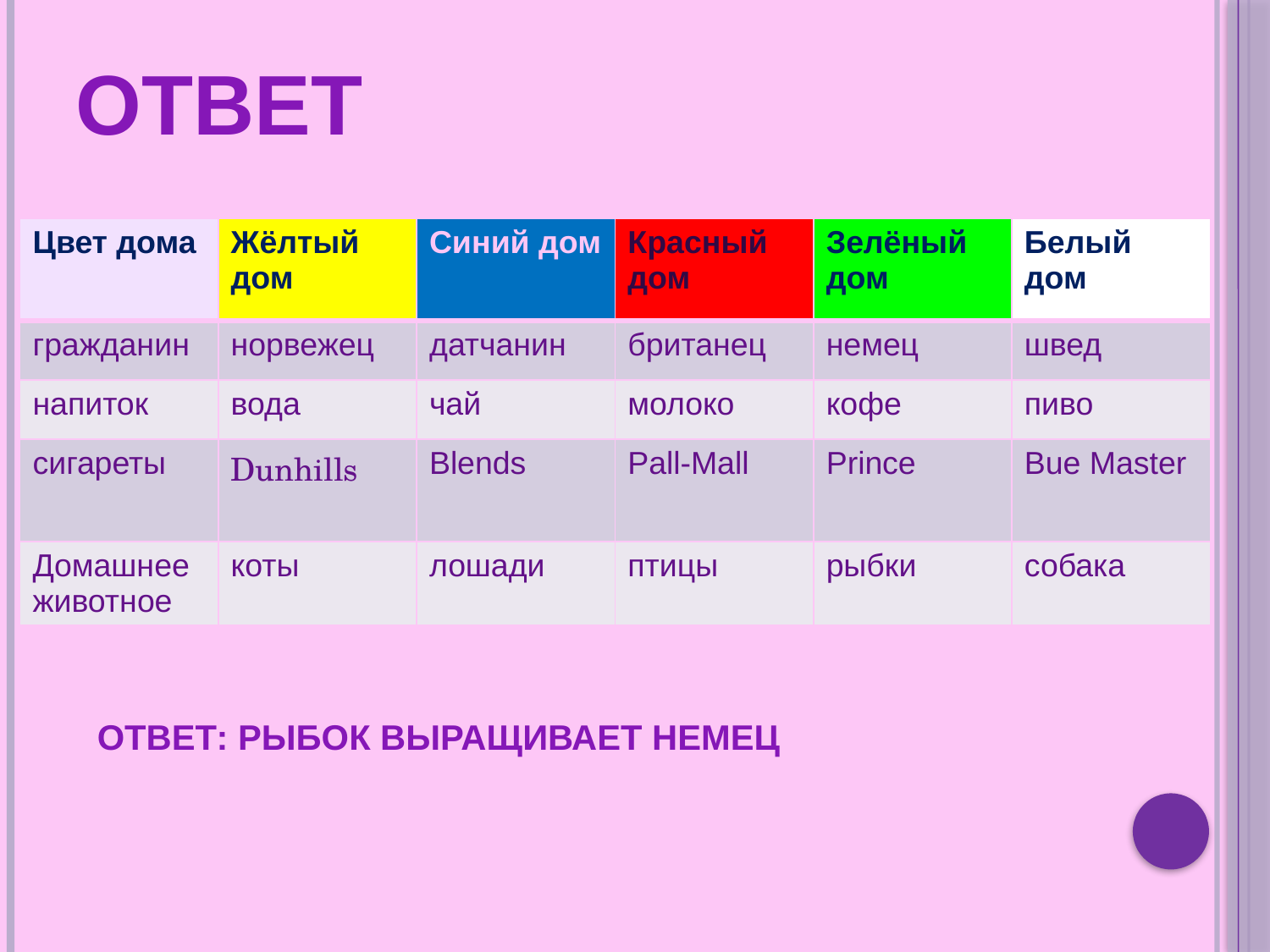

# Ответ
| Цвет дома | Жёлтый дом | Синий дом | Красный дом | Зелёный дом | Белый дом |
| --- | --- | --- | --- | --- | --- |
| гражданин | норвежец | датчанин | британец | немец | швед |
| напиток | вода | чай | молоко | кофе | пиво |
| сигареты | Dunhills | Blends | Pall-Mall | Prince | Bue Master |
| Домашнее животное | коты | лошади | птицы | рыбки | собака |
Ответ: рыбок выращивает немец